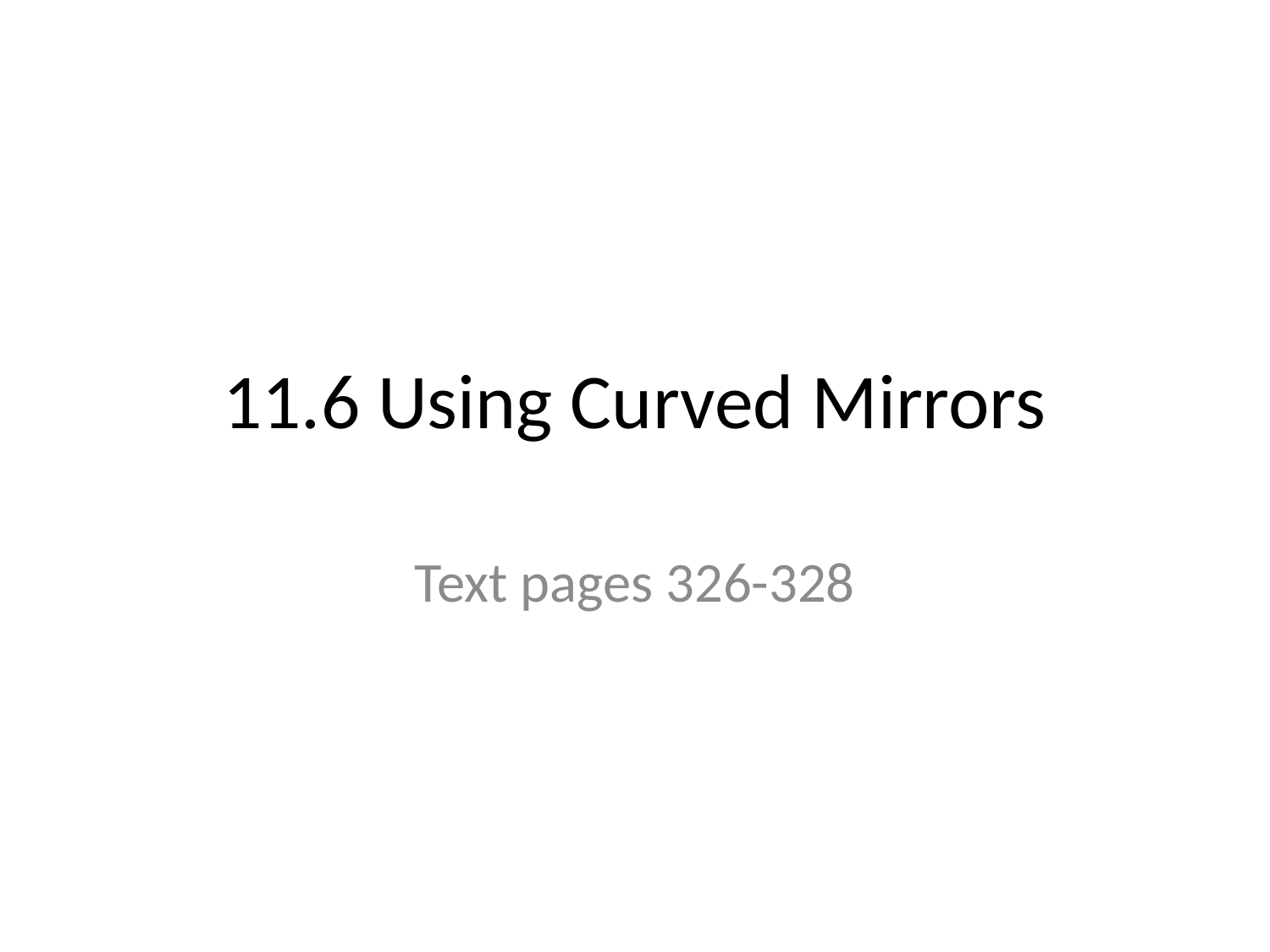

# 11.6 Using Curved Mirrors
Text pages 326-328